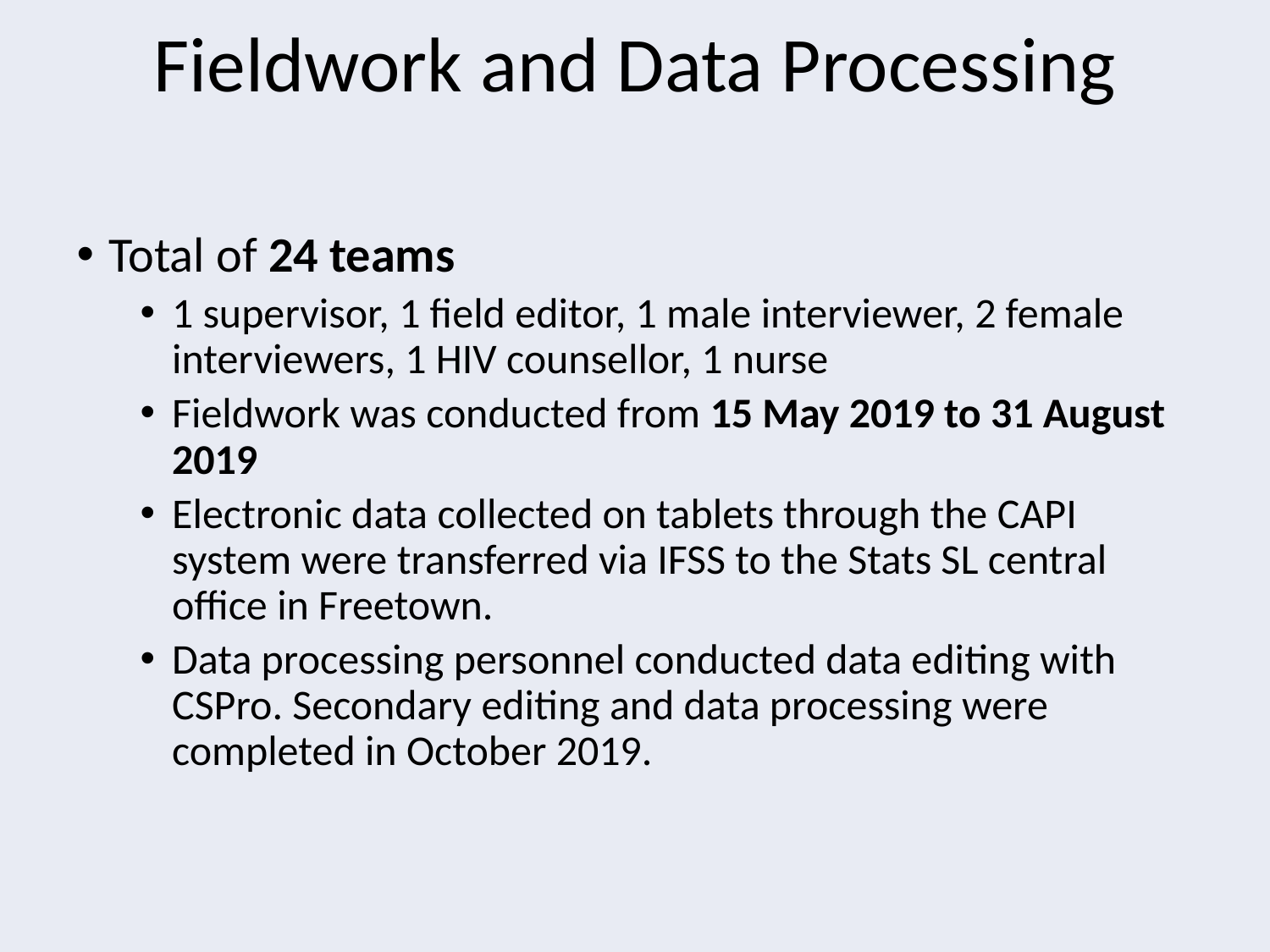

# Fieldwork and Data Processing
Total of 24 teams
1 supervisor, 1 field editor, 1 male interviewer, 2 female interviewers, 1 HIV counsellor, 1 nurse
Fieldwork was conducted from 15 May 2019 to 31 August 2019
Electronic data collected on tablets through the CAPI system were transferred via IFSS to the Stats SL central office in Freetown.
Data processing personnel conducted data editing with CSPro. Secondary editing and data processing were completed in October 2019.